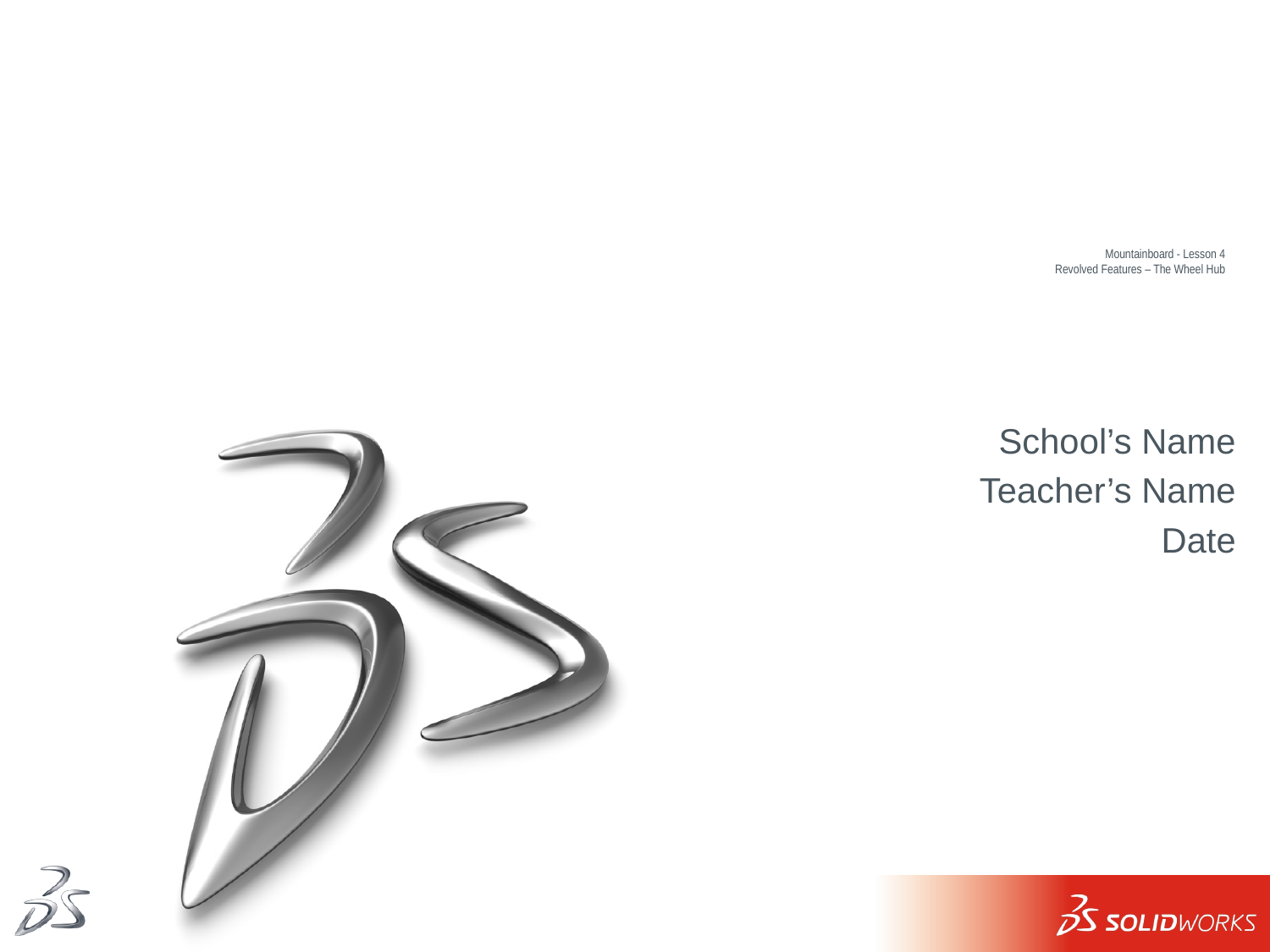

# Mountainboard - Lesson 4 Revolved Features – The Wheel Hub
School’s Name
Teacher’s Name
Date